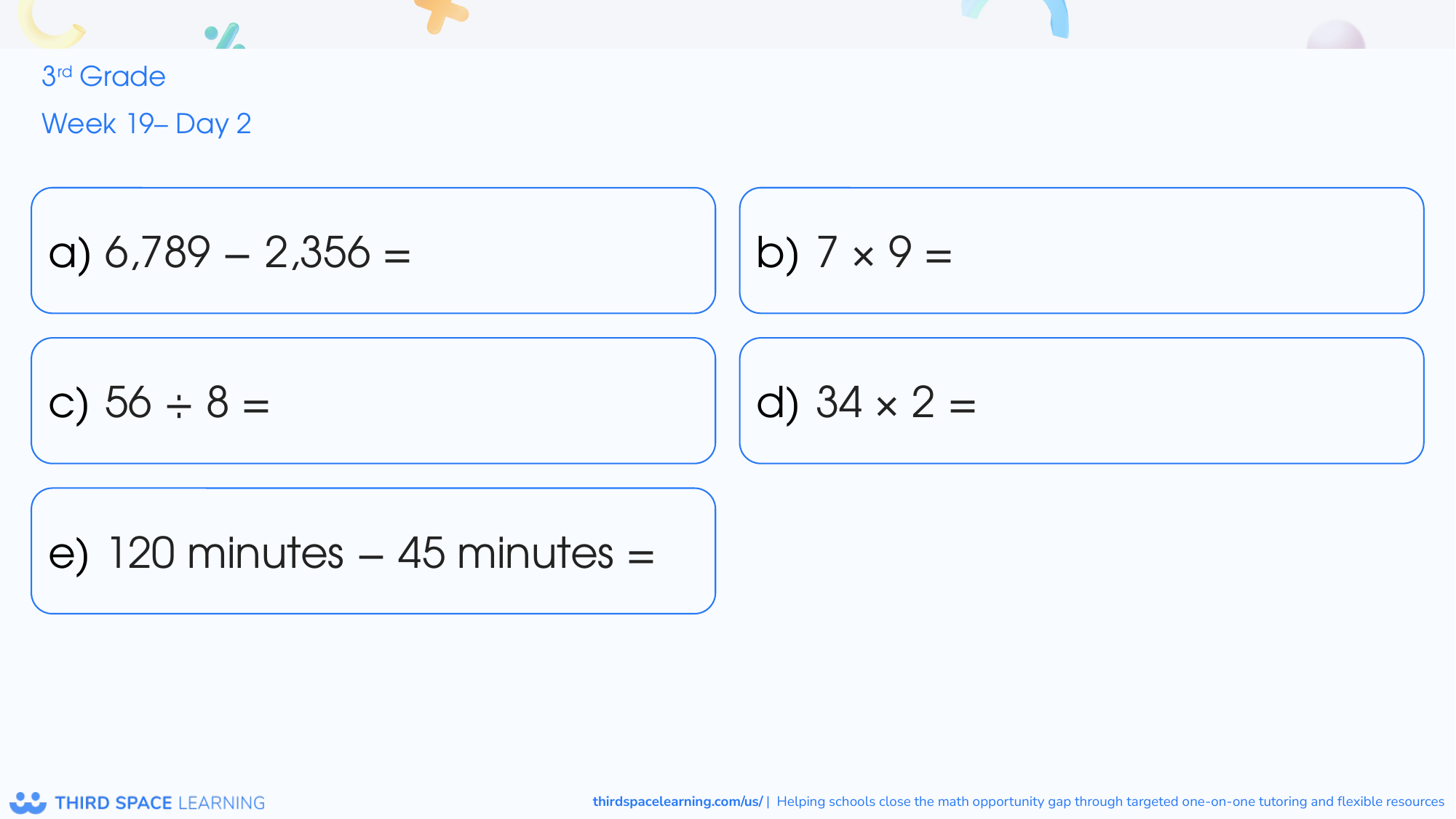

3rd Grade
Week 19– Day 2
6,789 − 2,356 =
7 × 9 =
56 ÷ 8 =
34 × 2 =
120 minutes − 45 minutes =